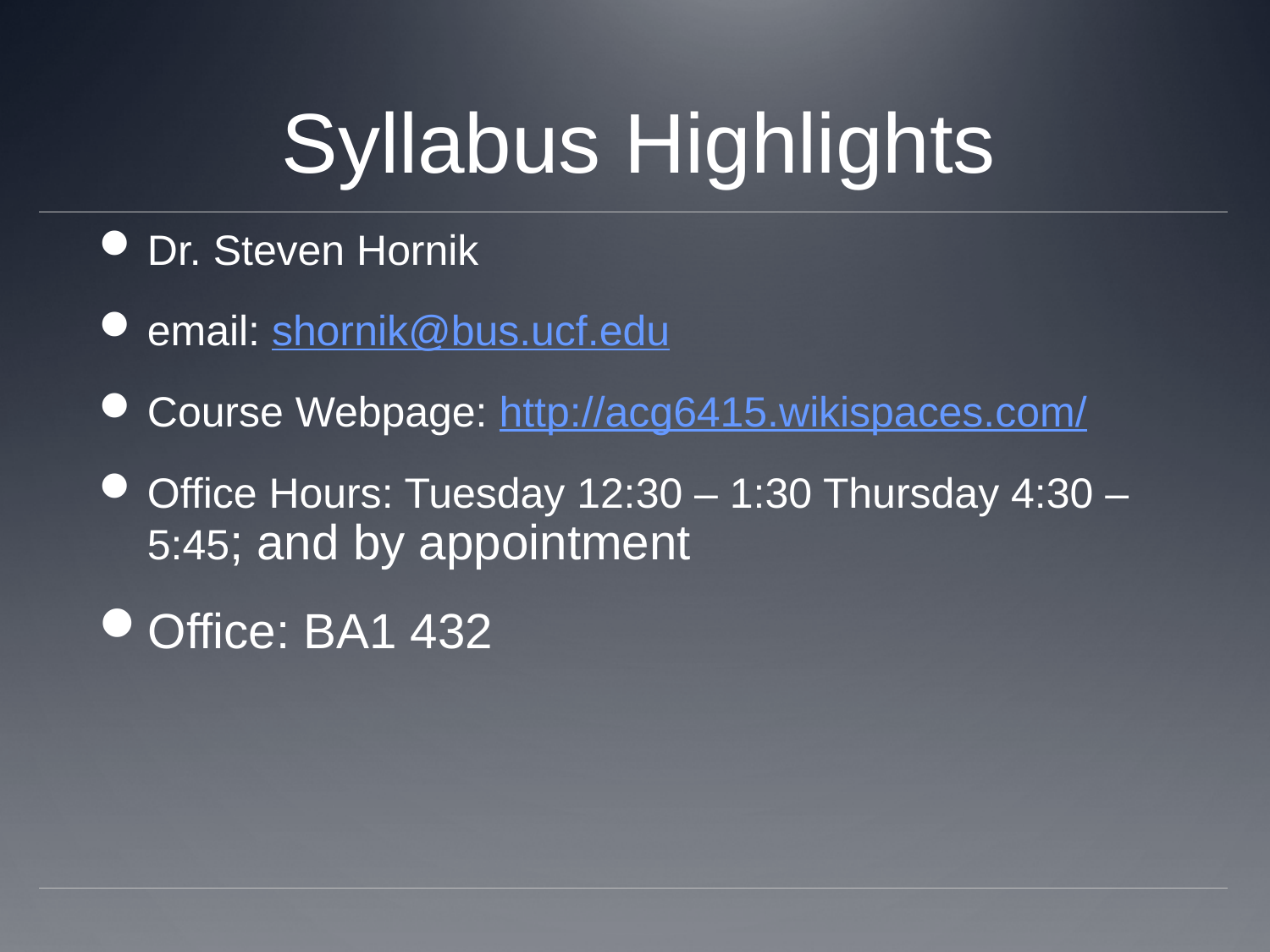

# Syllabus Highlights
Dr. Steven Hornik
email: shornik@bus.ucf.edu
Course Webpage: http://acg6415.wikispaces.com/
Office Hours: Tuesday 12:30 – 1:30 Thursday 4:30 – 5:45; and by appointment
Office: BA1 432